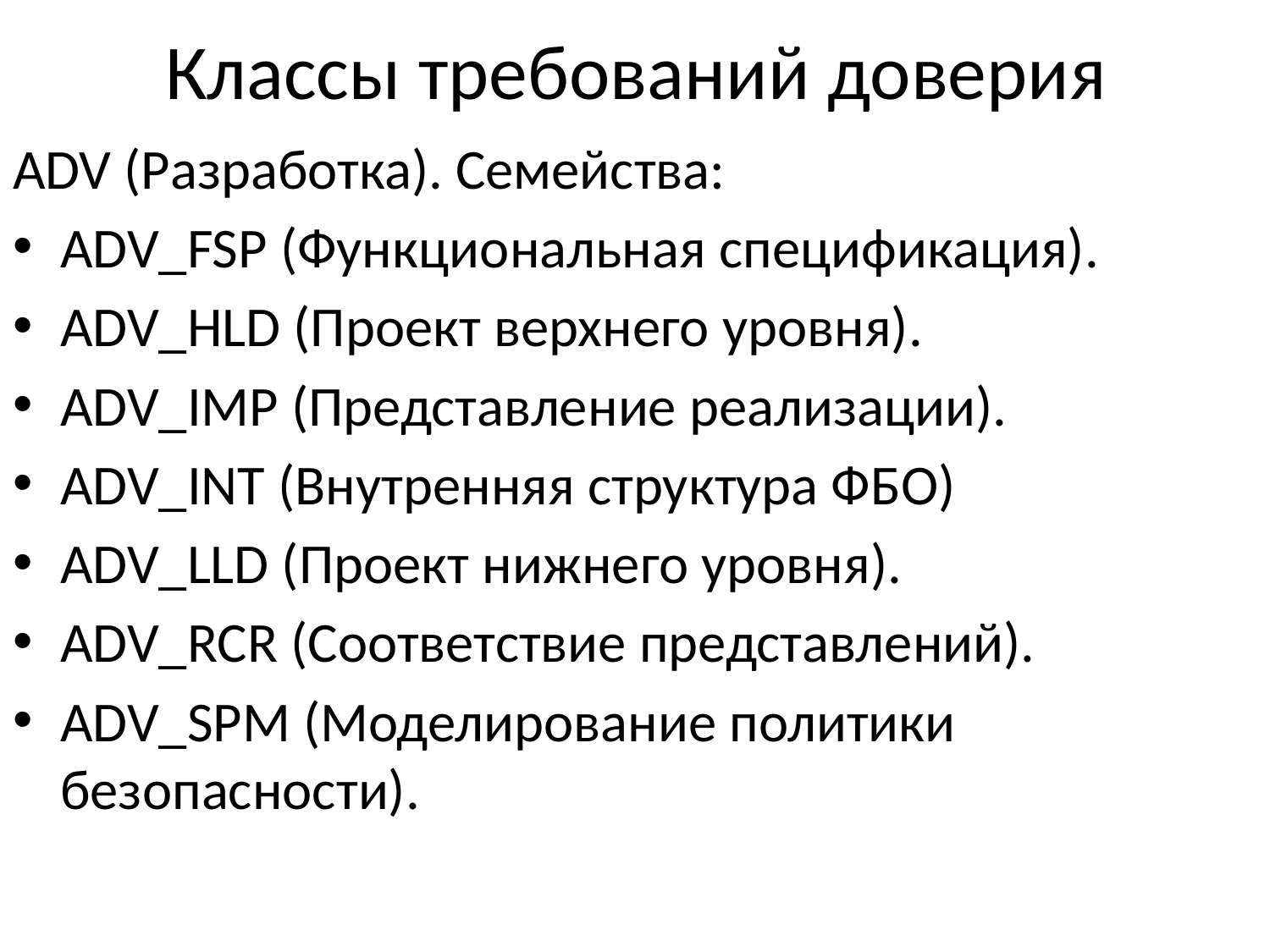

# Классы требований доверия
ADV (Разработка). Семейства:
ADV_FSP (Функциональная спецификация).
ADV_HLD (Проект верхнего уровня).
ADV_IMP (Представление реализации).
ADV_INT (Внутренняя структура ФБО)
ADV_LLD (Проект нижнего уровня).
ADV_RCR (Соответствие представлений).
ADV_SPM (Моделирование политики безопасности).